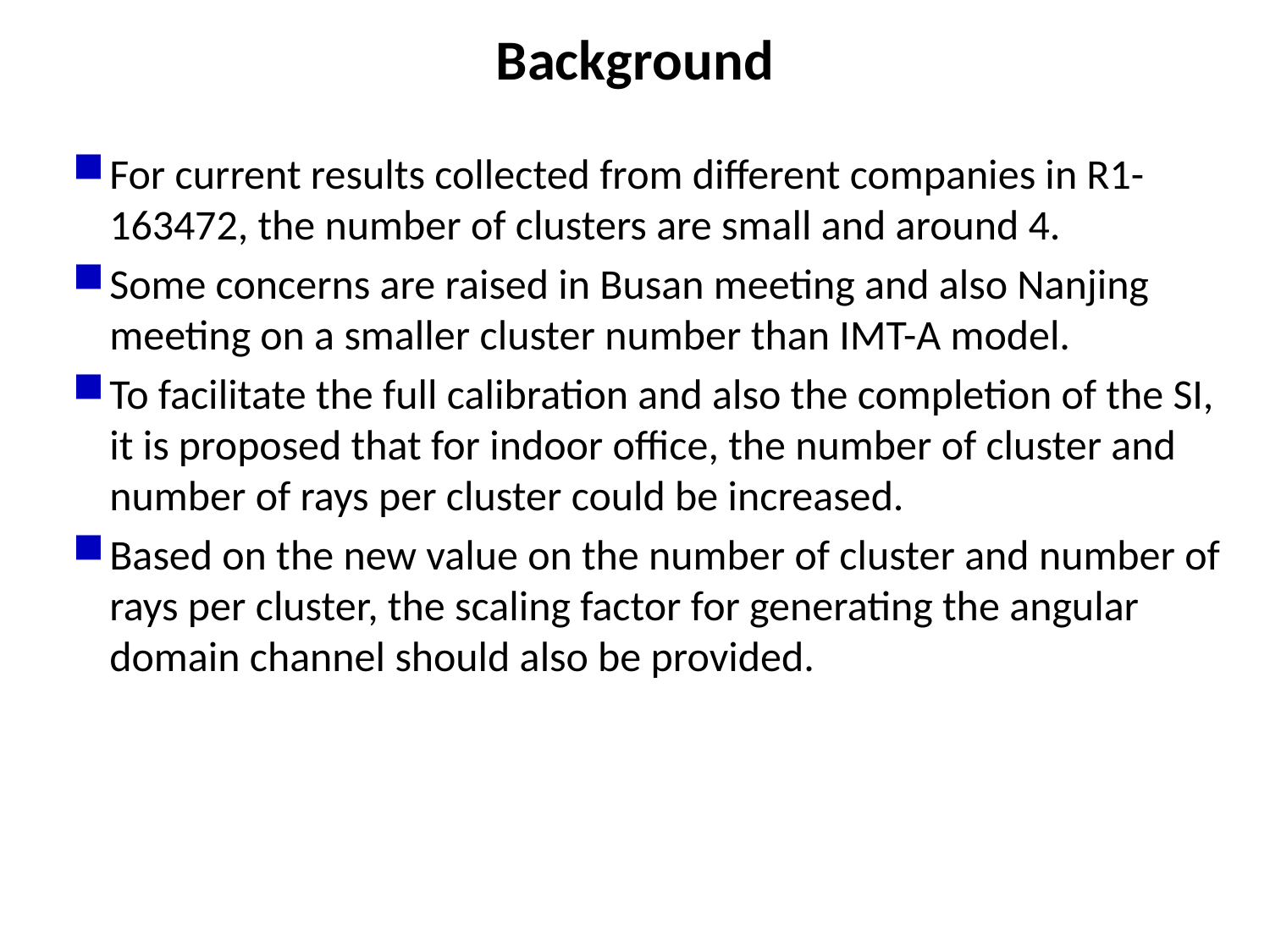

# Background
For current results collected from different companies in R1-163472, the number of clusters are small and around 4.
Some concerns are raised in Busan meeting and also Nanjing meeting on a smaller cluster number than IMT-A model.
To facilitate the full calibration and also the completion of the SI, it is proposed that for indoor office, the number of cluster and number of rays per cluster could be increased.
Based on the new value on the number of cluster and number of rays per cluster, the scaling factor for generating the angular domain channel should also be provided.